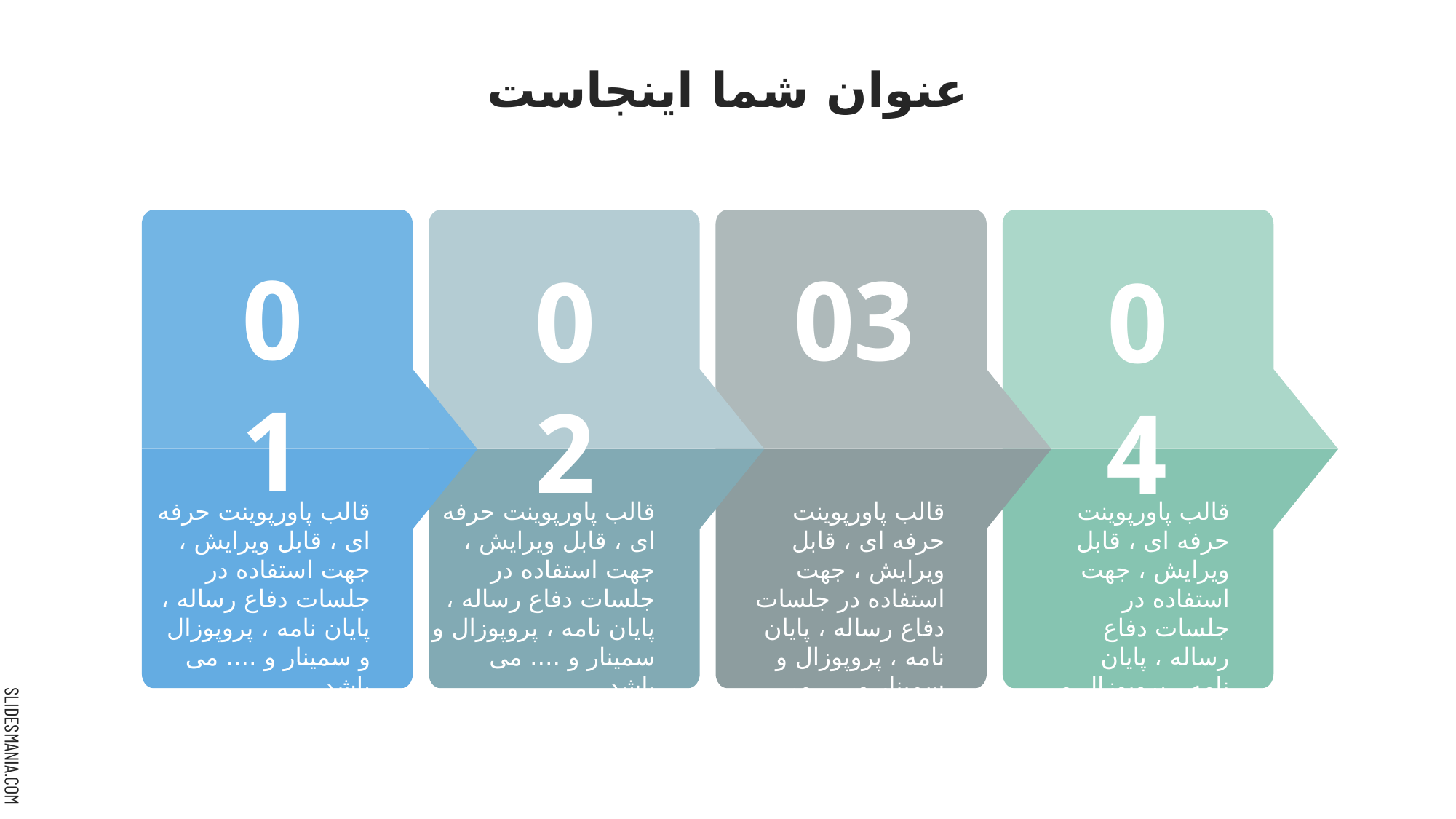

عنوان شما اینجاست

01
03
02
04
قالب پاورپوينت حرفه ای ، قابل ویرایش ، جهت استفاده در جلسات دفاع رساله ، پایان نامه ، پروپوزال و سمینار و .... می باشد.
قالب پاورپوينت حرفه ای ، قابل ویرایش ، جهت استفاده در جلسات دفاع رساله ، پایان نامه ، پروپوزال و سمینار و .... می باشد.
قالب پاورپوينت حرفه ای ، قابل ویرایش ، جهت استفاده در جلسات دفاع رساله ، پایان نامه ، پروپوزال و سمینار و .... می باشد.
قالب پاورپوينت حرفه ای ، قابل ویرایش ، جهت استفاده در جلسات دفاع رساله ، پایان نامه ، پروپوزال و سمینار و .... می باشد.